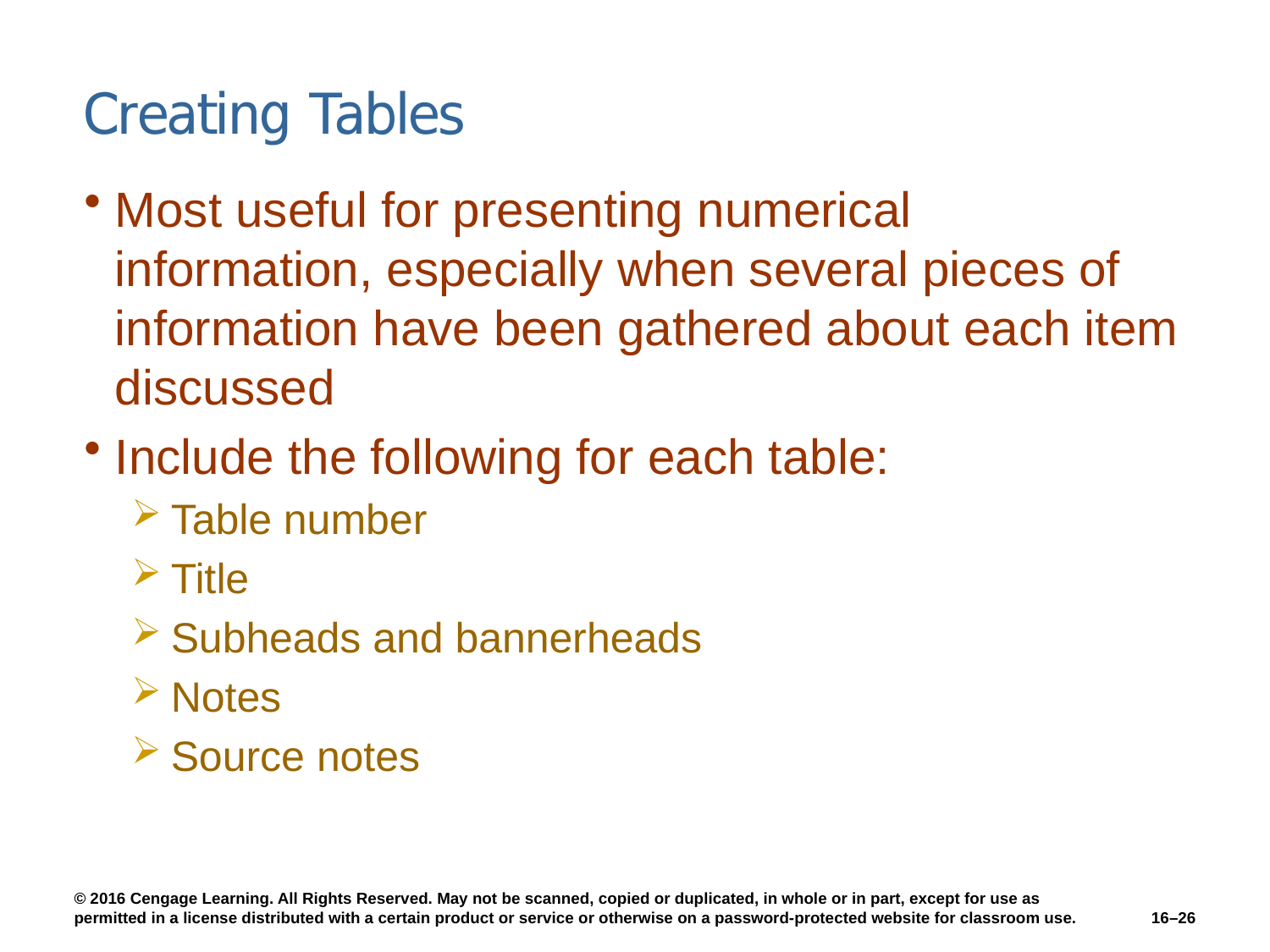

# Creating Tables
Most useful for presenting numerical information, especially when several pieces of information have been gathered about each item discussed
Include the following for each table:
Table number
Title
Subheads and bannerheads
Notes
Source notes
16–26
© 2016 Cengage Learning. All Rights Reserved. May not be scanned, copied or duplicated, in whole or in part, except for use as permitted in a license distributed with a certain product or service or otherwise on a password-protected website for classroom use.